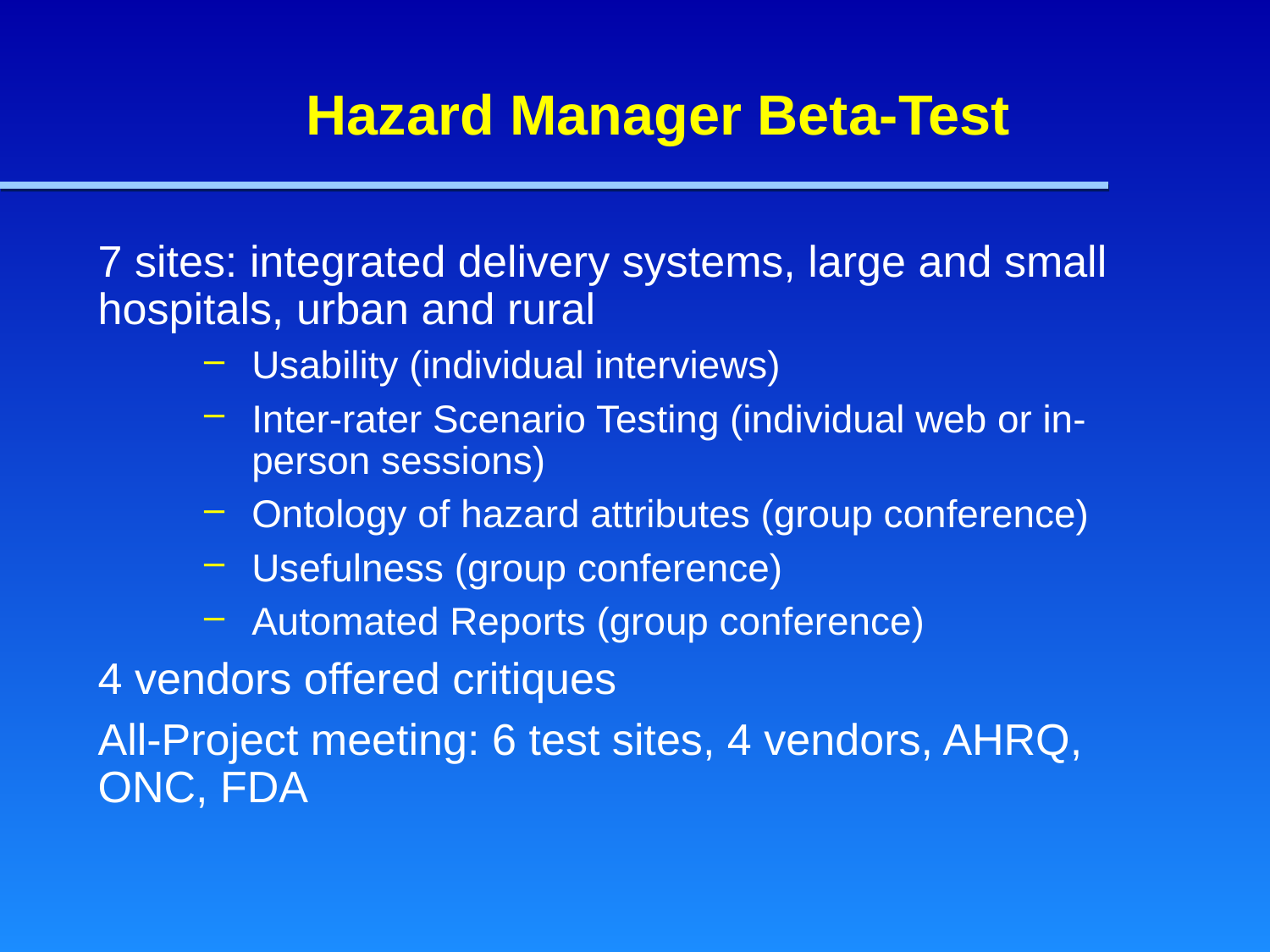

# Hazard Manager Beta-Test
7 sites: integrated delivery systems, large and small hospitals, urban and rural
Usability (individual interviews)
Inter-rater Scenario Testing (individual web or in-person sessions)
Ontology of hazard attributes (group conference)
Usefulness (group conference)
Automated Reports (group conference)
4 vendors offered critiques
All-Project meeting: 6 test sites, 4 vendors, AHRQ, ONC, FDA